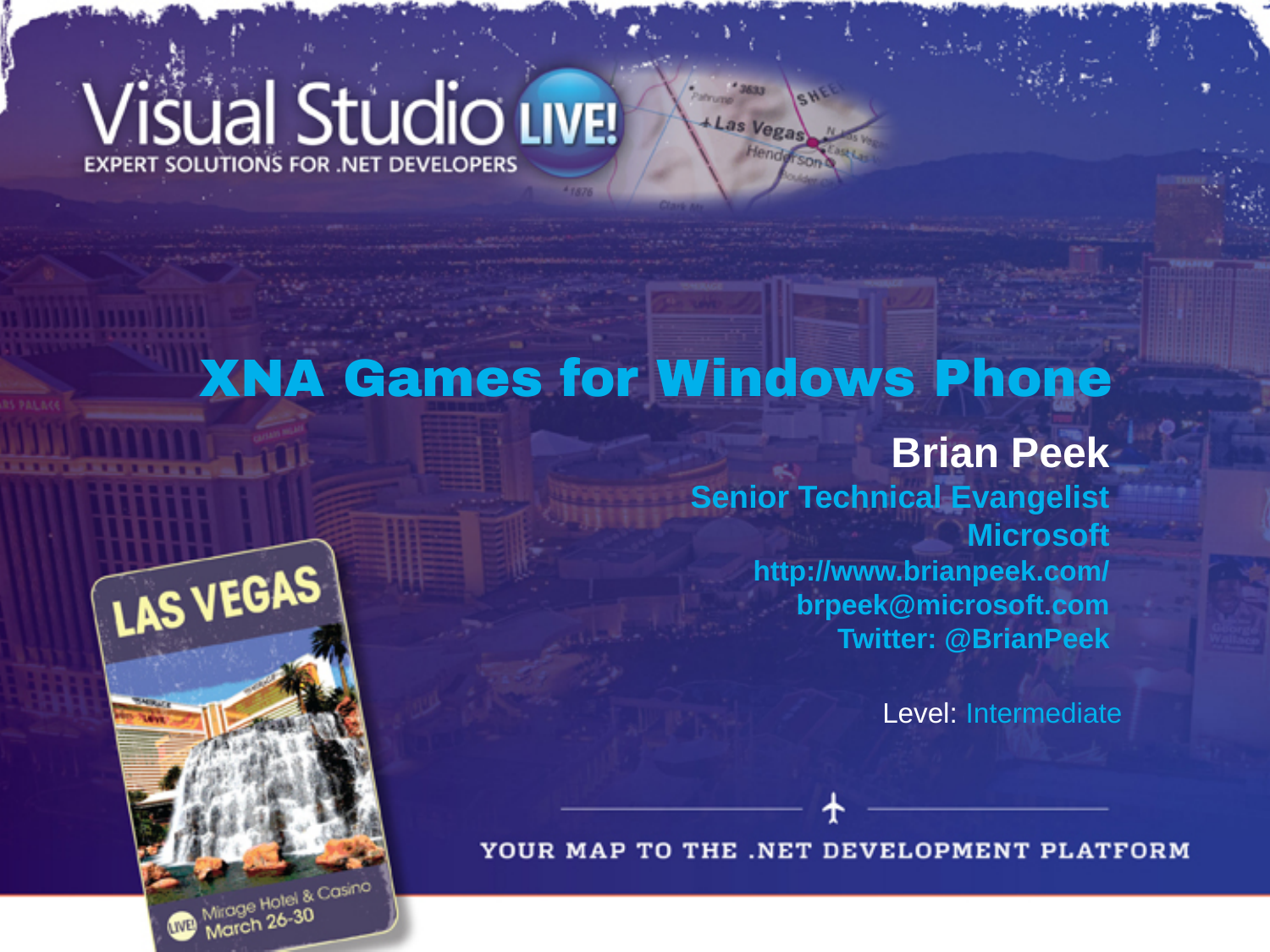

# XNA Games for Windows Phone
Brian Peek
Senior Technical Evangelist
Microsoft
http://www.brianpeek.com/
brpeek@microsoft.com
Twitter: @BrianPeek

Level: Intermediate